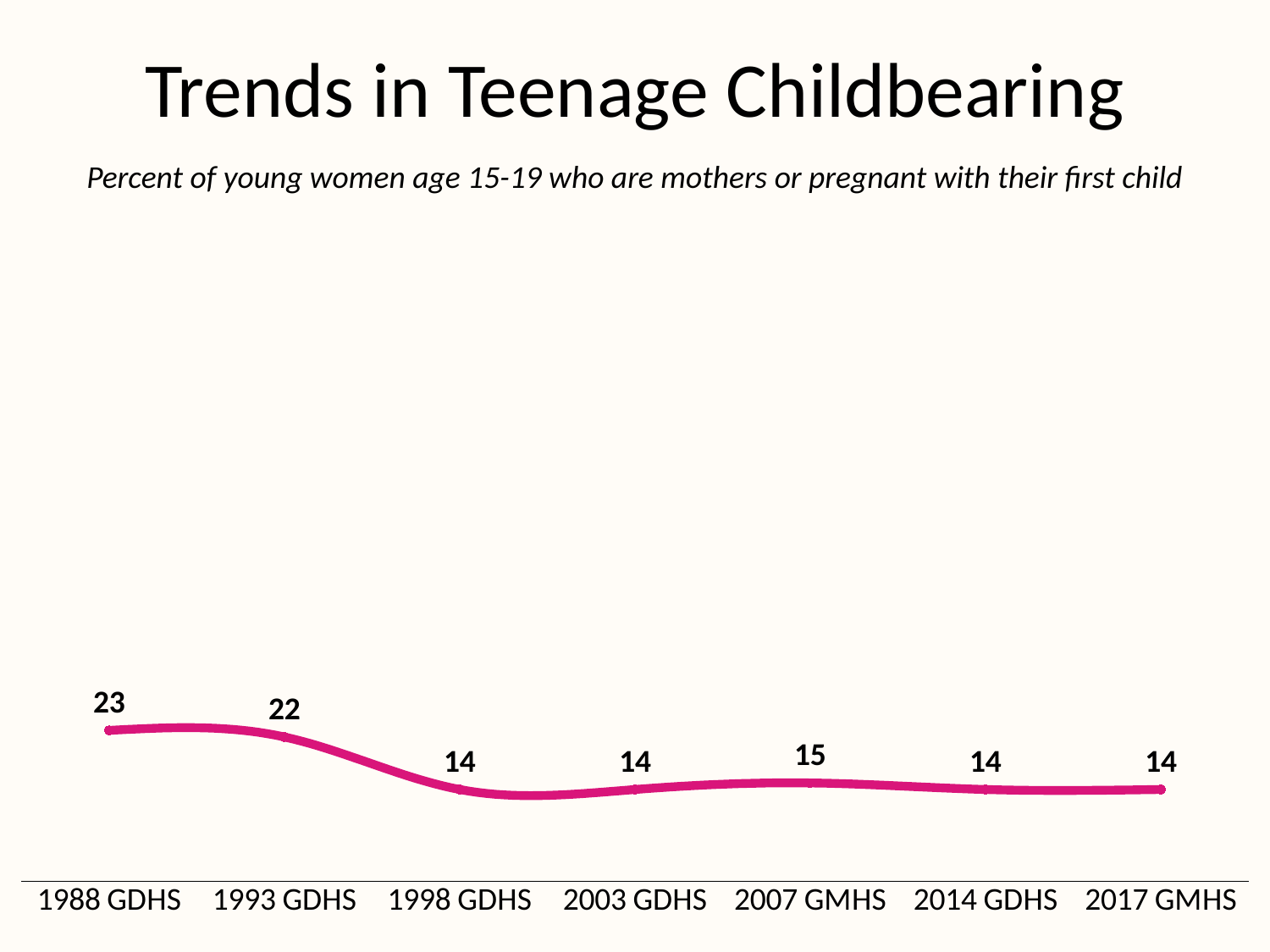

# Trends in Teenage Childbearing
Percent of young women age 15-19 who are mothers or pregnant with their first child

### Chart

| Category | Series 1 |
|---|---|
| 1988 GDHS | 23.0 |
| 1993 GDHS | 22.0 |
| 1998 GDHS | 14.0 |
| 2003 GDHS | 14.0 |
| 2007 GMHS | 15.0 |
| 2014 GDHS | 14.0 |
| 2017 GMHS | 14.0 |